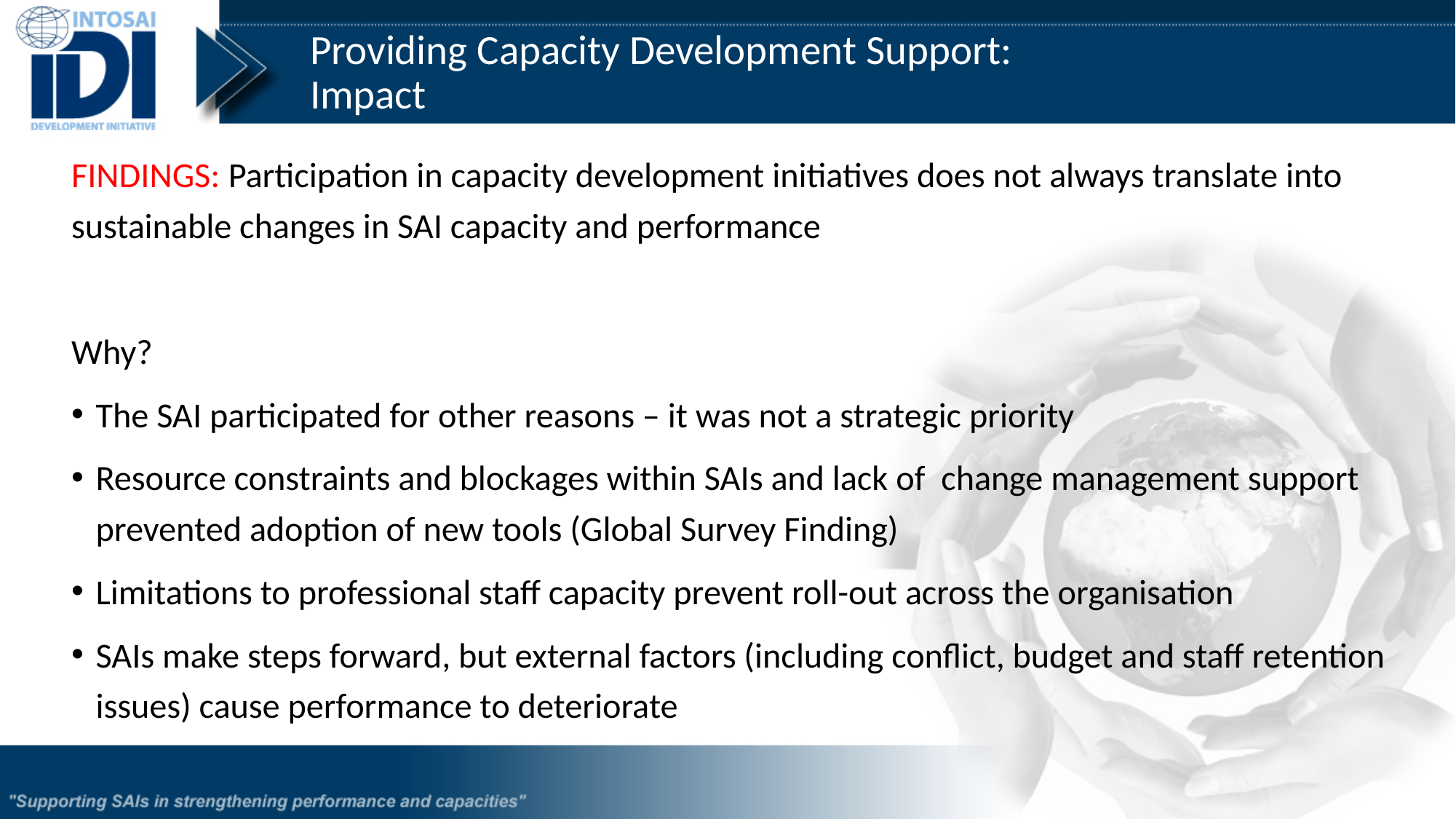

# Providing Capacity Development Support: Impact
FINDINGS: Participation in capacity development initiatives does not always translate into sustainable changes in SAI capacity and performance

Why?
The SAI participated for other reasons – it was not a strategic priority
Resource constraints and blockages within SAIs and lack of  change management support prevented adoption of new tools (Global Survey Finding)
Limitations to professional staff capacity prevent roll-out across the organisation
SAIs make steps forward, but external factors (including conflict, budget and staff retention issues) cause performance to deteriorate